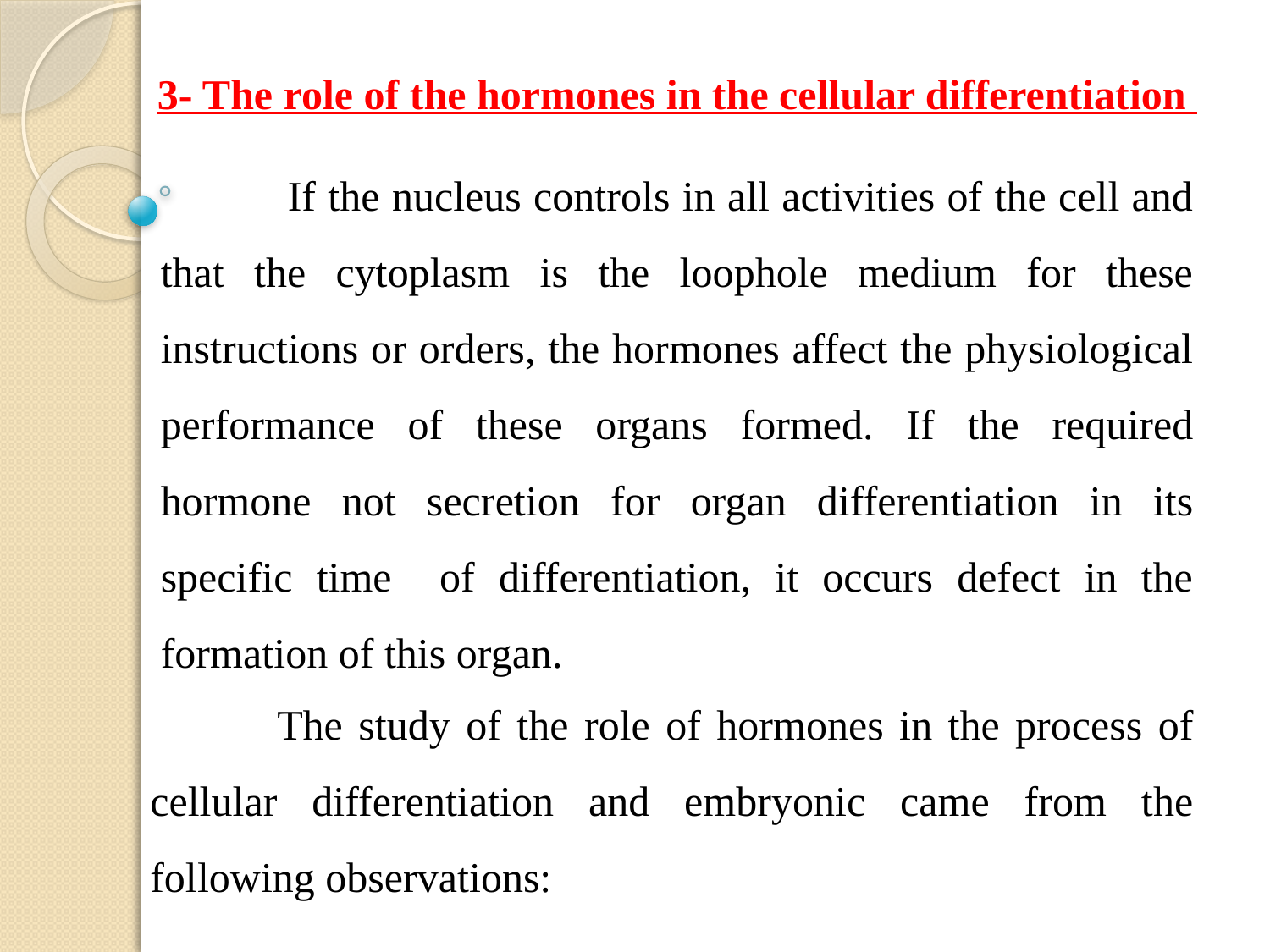

3- The role of the hormones in the cellular differentiation
	If the nucleus controls in all activities of the cell and that the cytoplasm is the loophole medium for these instructions or orders, the hormones affect the physiological performance of these organs formed. If the required hormone not secretion for organ differentiation in its specific time  of differentiation, it occurs defect in the formation of this organ.
	The study of the role of hormones in the process of cellular differentiation and embryonic came from the following observations: